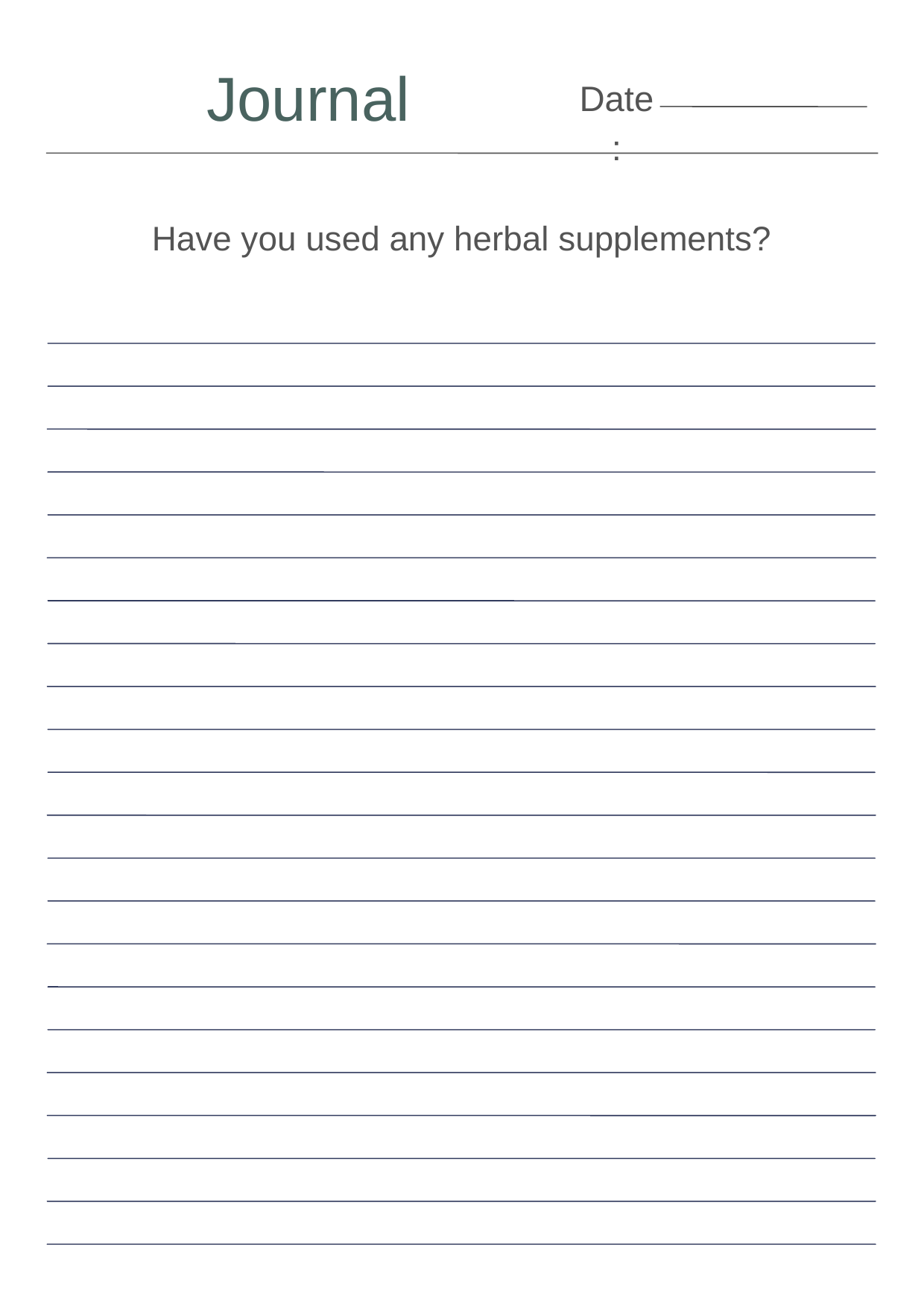

Journal
Date:

Have you used any herbal supplements?